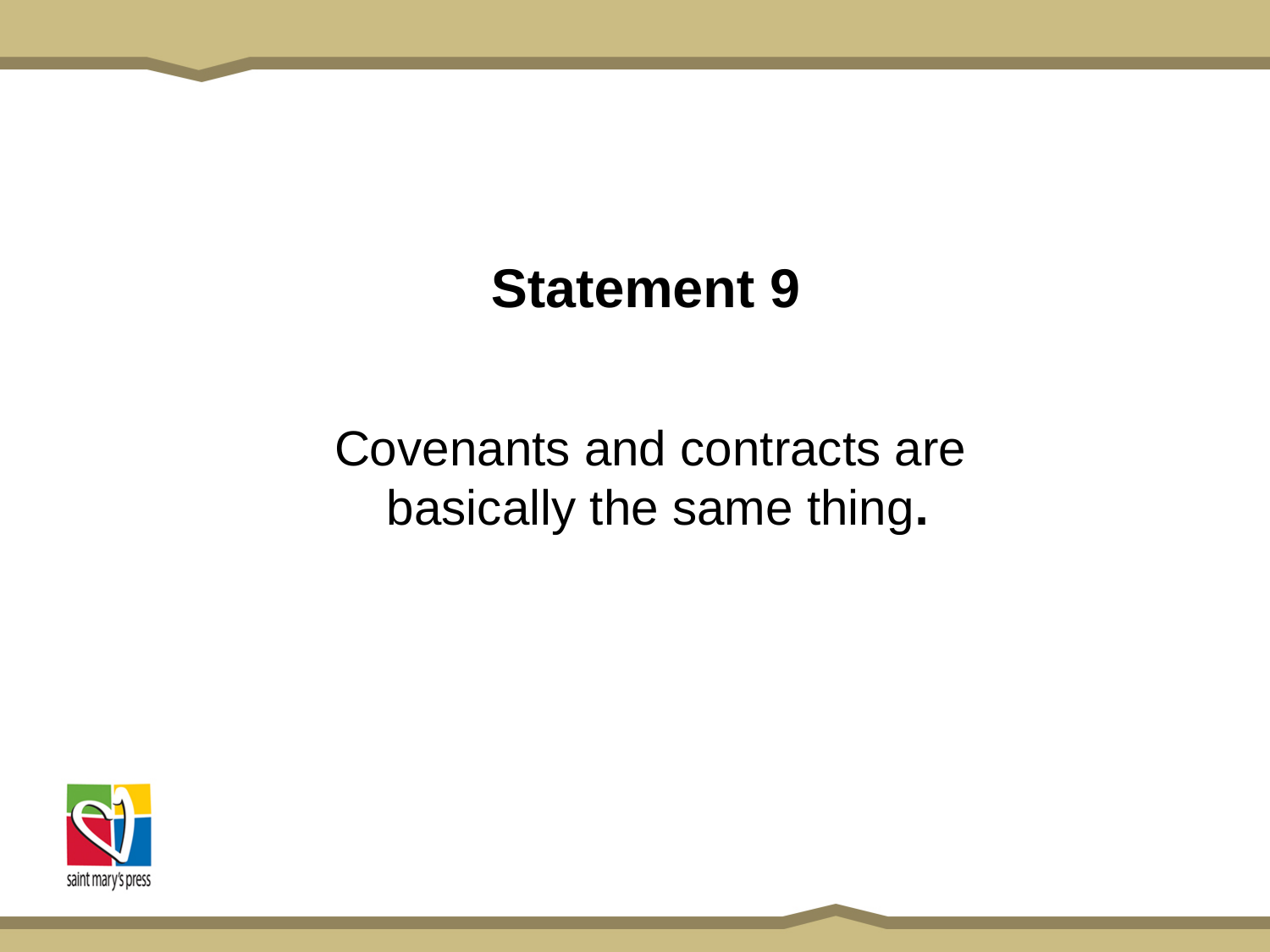

# Statement 9
Covenants and contracts are
basically the same thing.